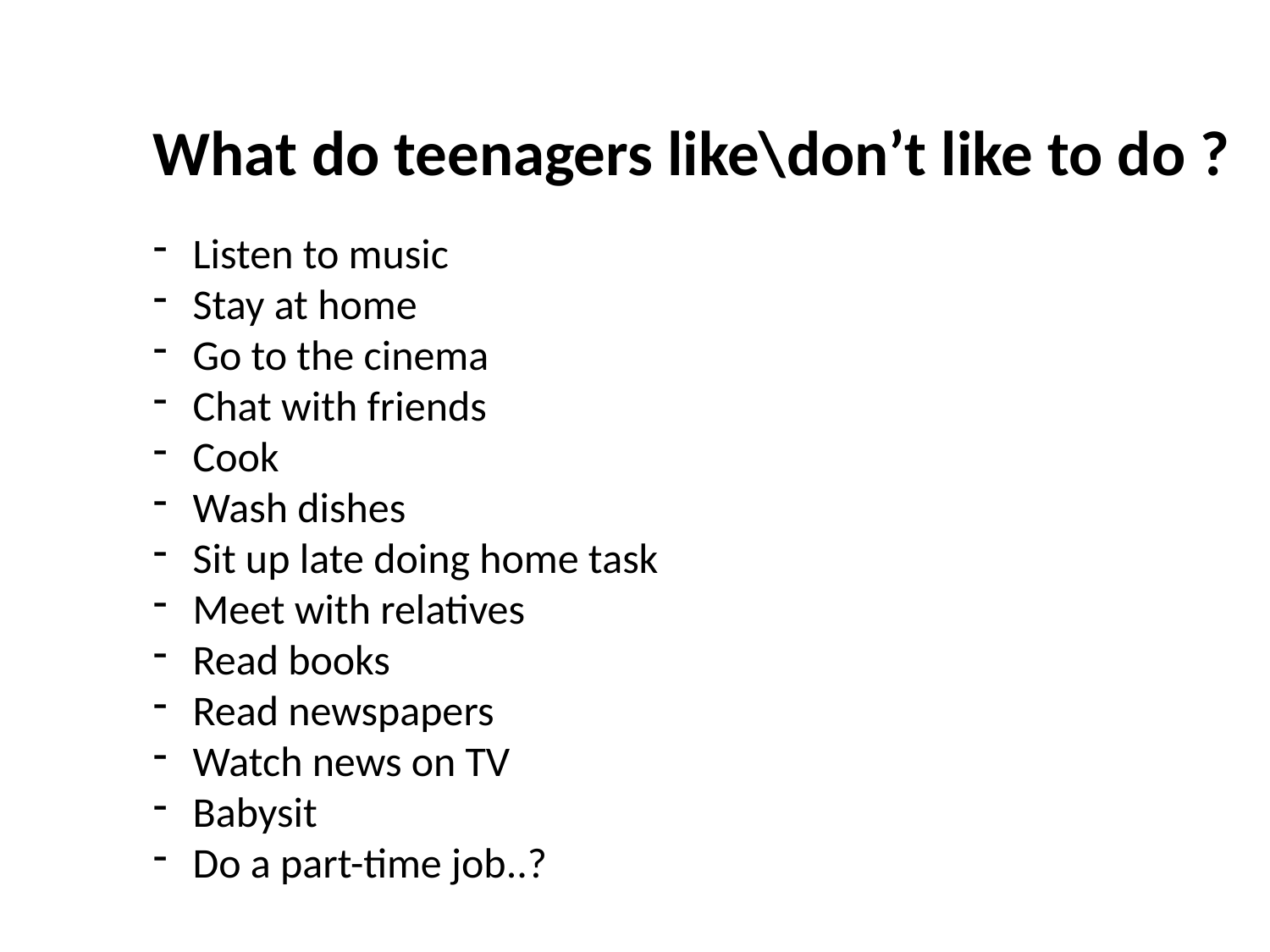

What do teenagers like\don’t like to do ?

Listen to music
Stay at home
Go to the cinema
Chat with friends
Cook
Wash dishes
Sit up late doing home task
Meet with relatives
Read books
Read newspapers
Watch news on TV
Babysit
Do a part-time job..?